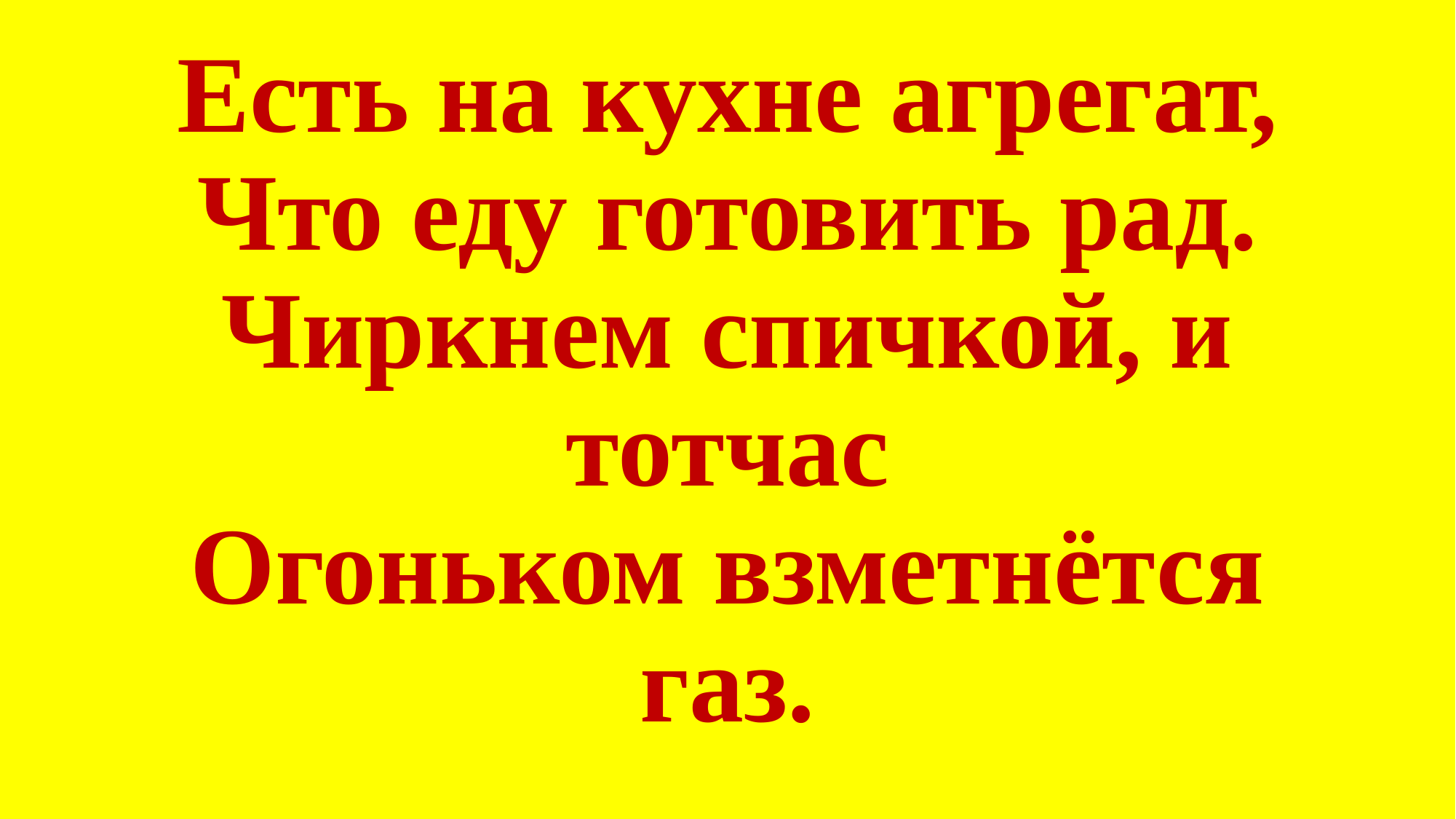

# Есть на кухне агрегат, Что еду готовить рад. Чиркнем спичкой, и тотчас Огоньком взметнётся газ.